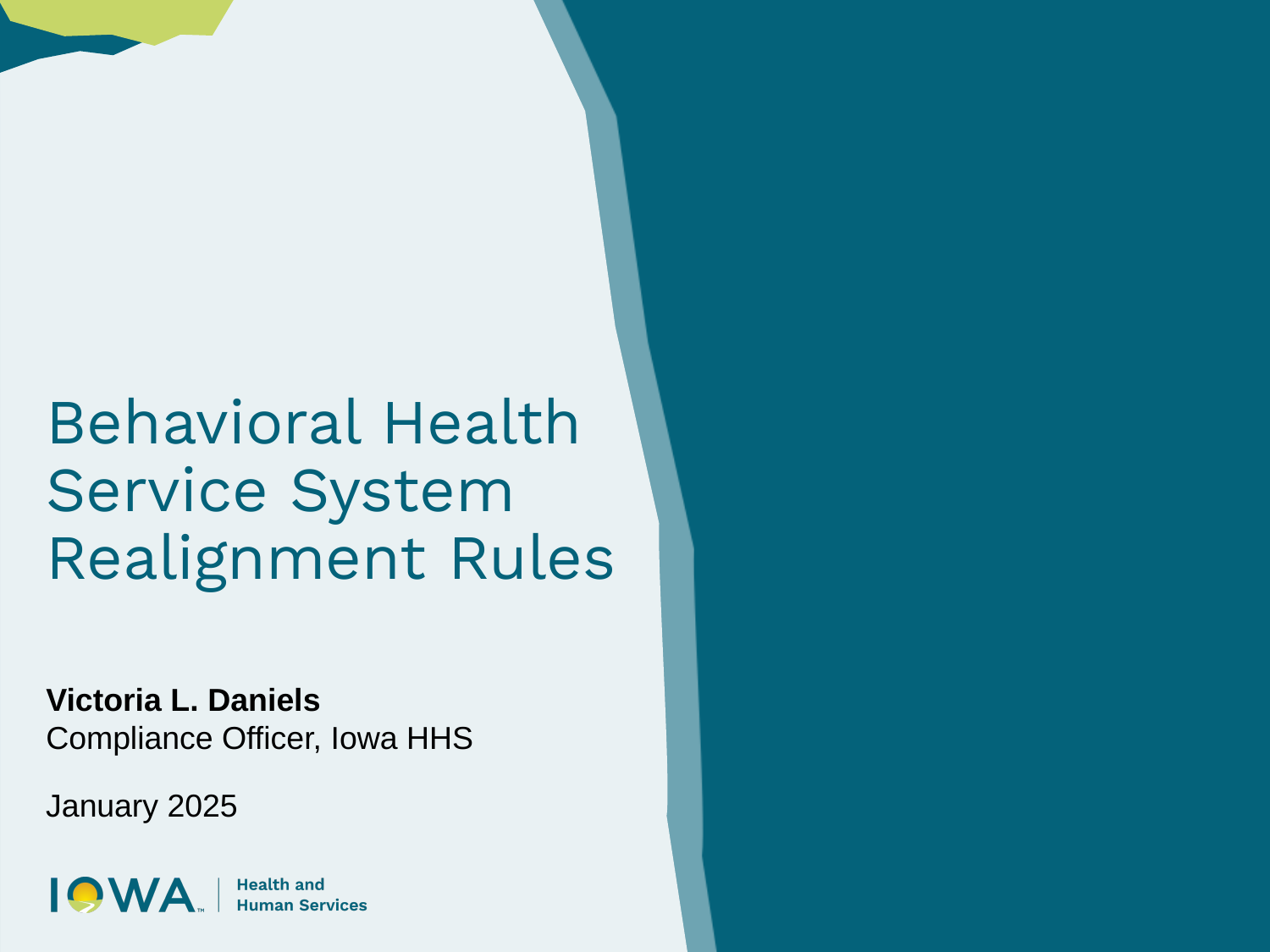

# Behavioral Health Service System Realignment Rules
Victoria L. Daniels
Compliance Officer, Iowa HHS
January 2025